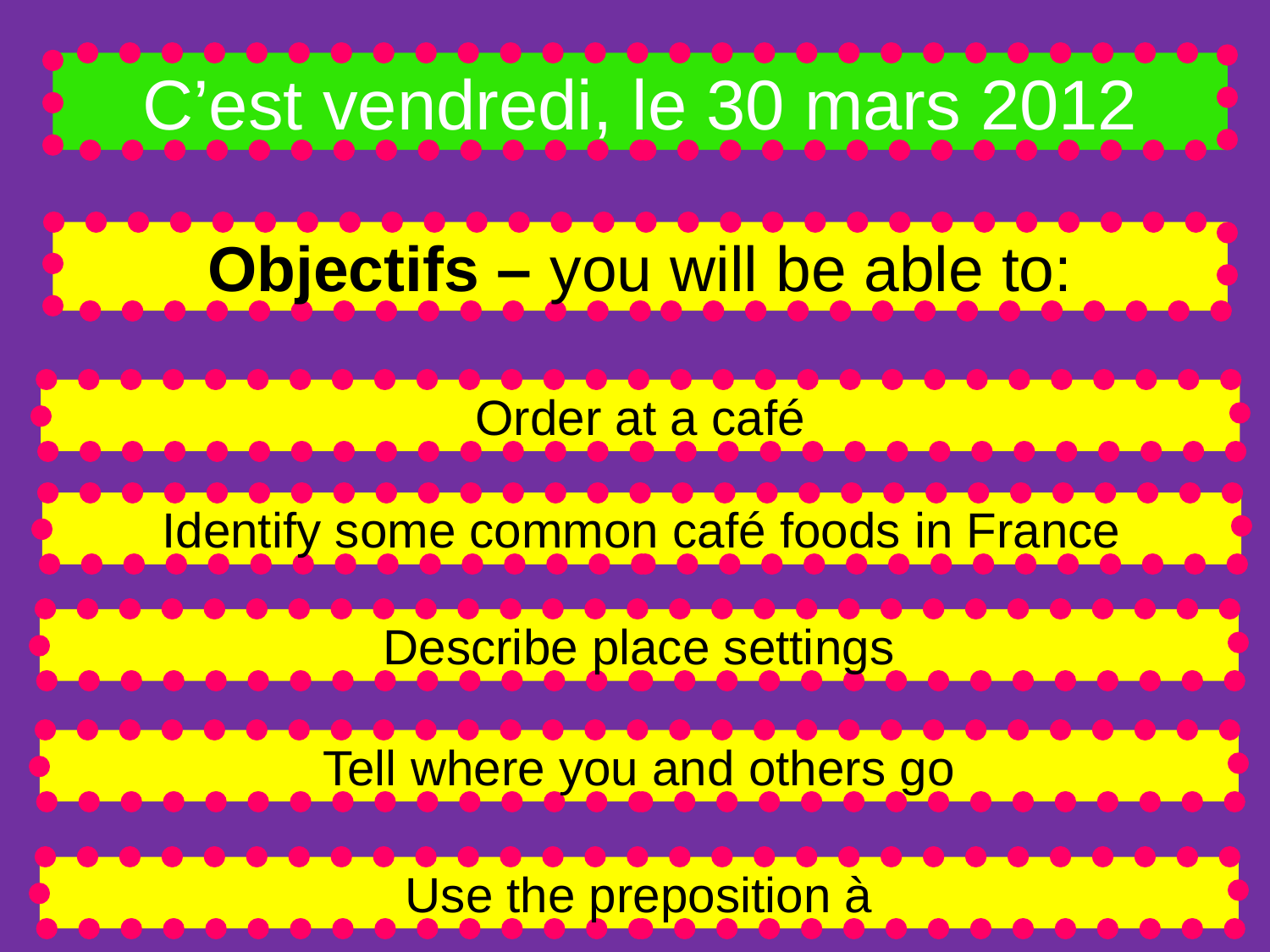

C’est vendredi, le 30 mars 2012
Objectifs – you will be able to:
Order at a café
Identify some common café foods in France
Describe place settings
Tell where you and others go
Use the preposition à